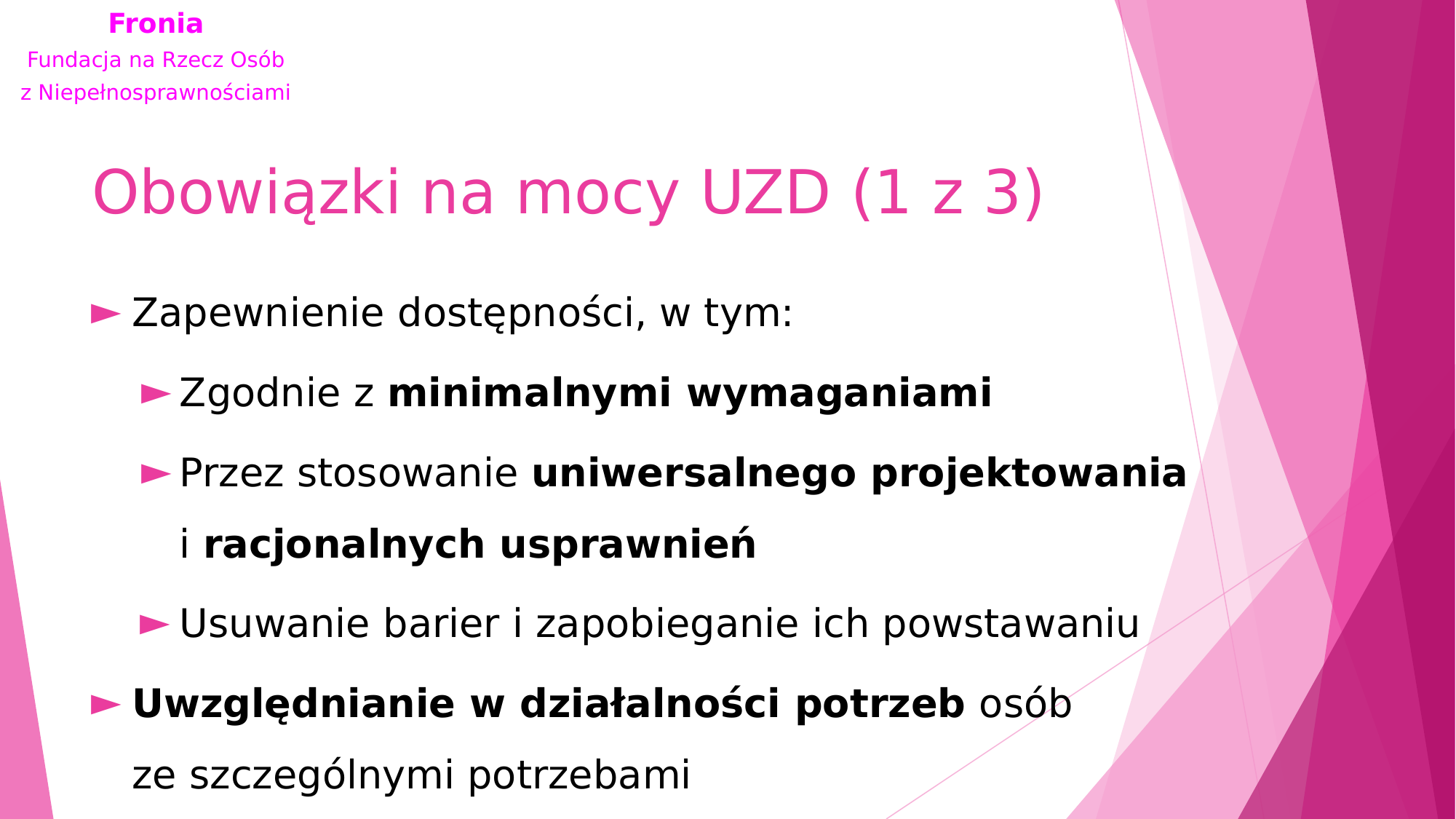

# Obowiązki na mocy UZD (1 z 3)
Zapewnienie dostępności, w tym:
Zgodnie z minimalnymi wymaganiami
Przez stosowanie uniwersalnego projektowania i racjonalnych usprawnień
Usuwanie barier i zapobieganie ich powstawaniu
Uwzględnianie w działalności potrzeb osób ze szczególnymi potrzebami